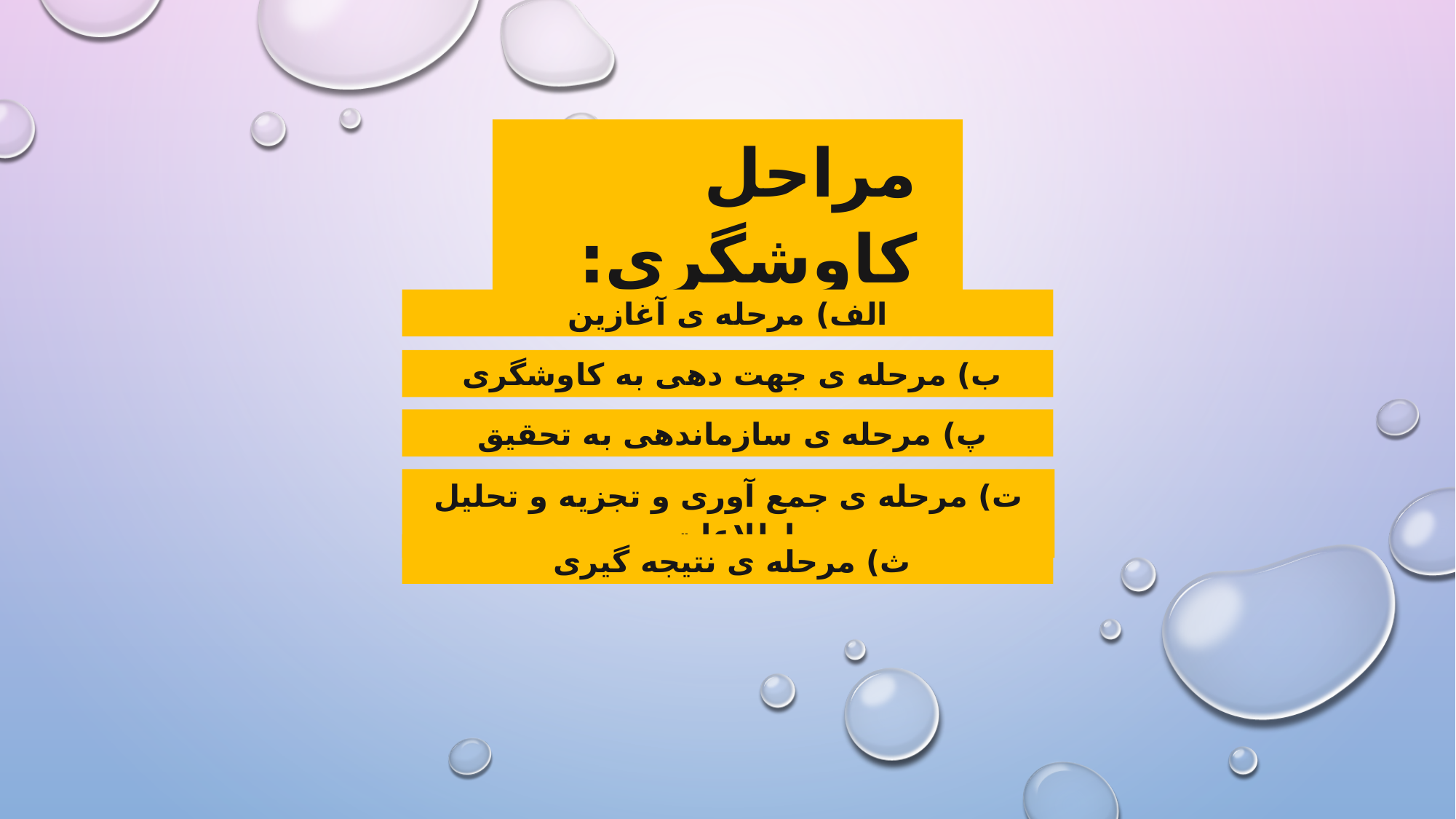

مراحل کاوشگری:
الف) مرحله ی آغازين
ب) مرحله ی جهت دهی به کاوشگری
پ) مرحله ی سازماندهی به تحقيق
ت) مرحله ی جمع آوری و تجزيه و تحليل اطلاعات
ث) مرحله ی نتيجه گيری